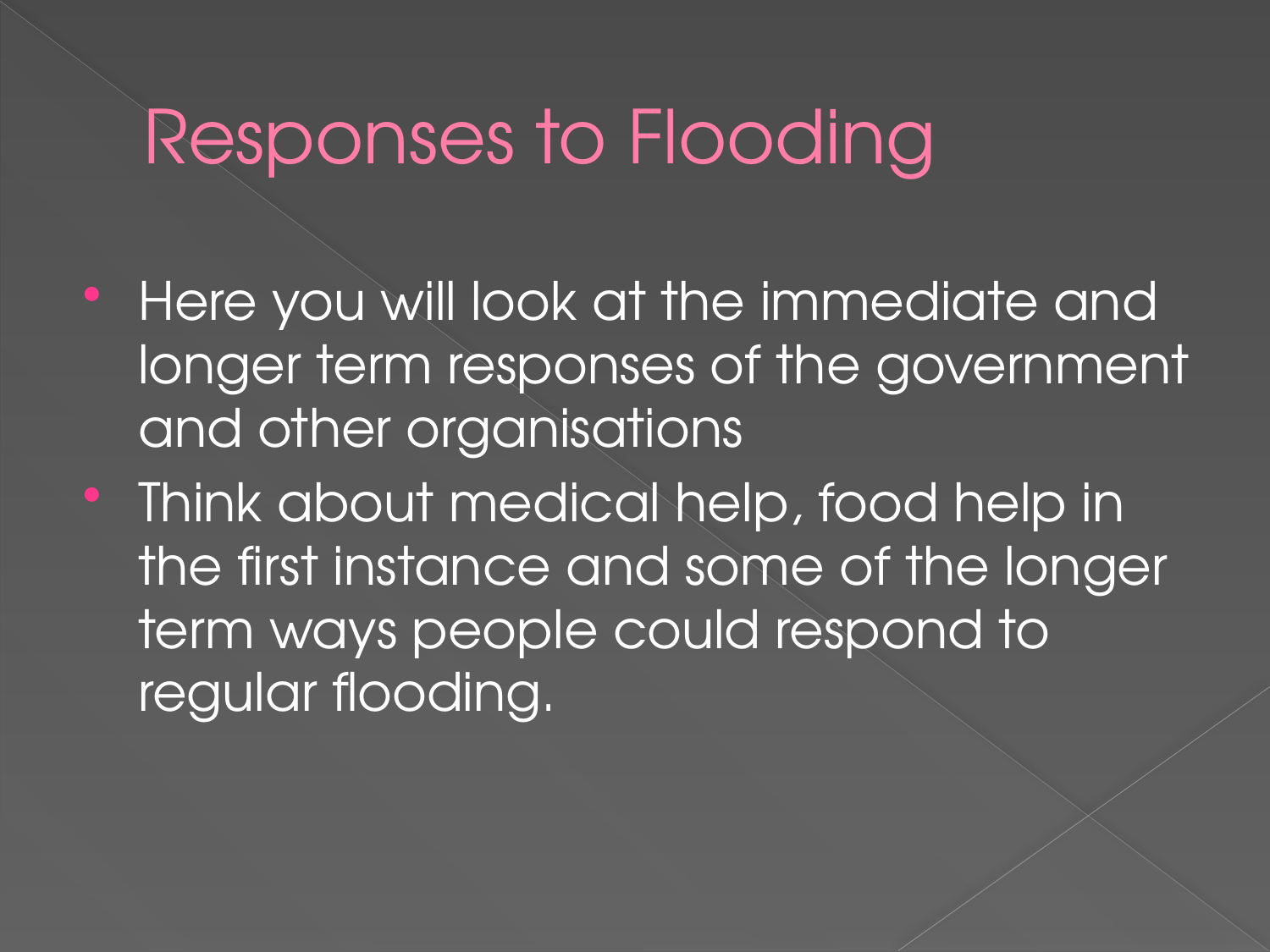

# Responses to Flooding
Here you will look at the immediate and longer term responses of the government and other organisations
Think about medical help, food help in the first instance and some of the longer term ways people could respond to regular flooding.